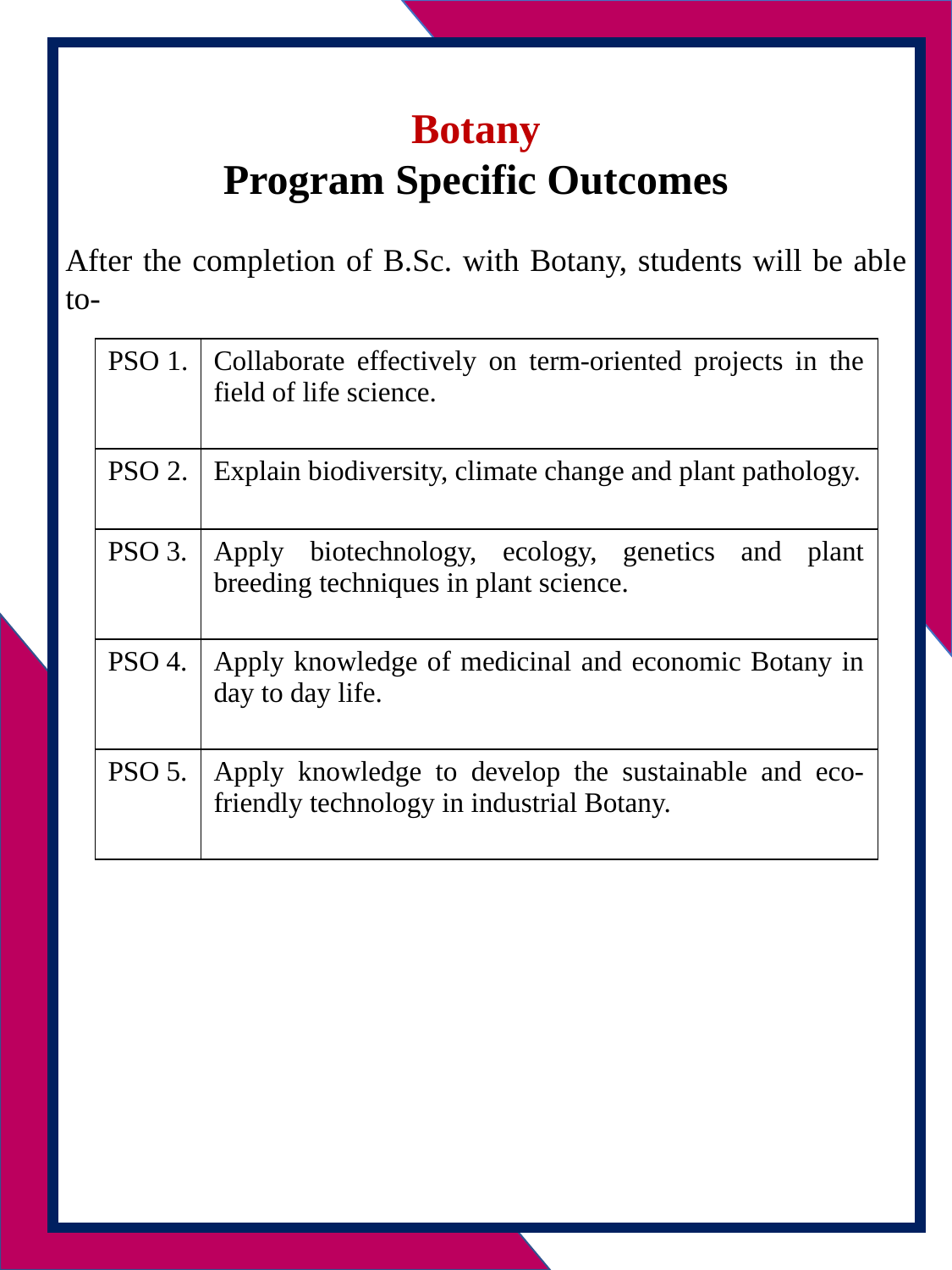

After the completion of B.Sc. with Botany, students will be able to-

Botany
Program Specific Outcomes

| PSO 1. | Collaborate effectively on term-oriented projects in the field of life science. |
| --- | --- |
| PSO 2. | Explain biodiversity, climate change and plant pathology. |
| PSO 3. | Apply biotechnology, ecology, genetics and plant breeding techniques in plant science. |
| PSO 4. | Apply knowledge of medicinal and economic Botany in day to day life. |
| PSO 5. | Apply knowledge to develop the sustainable and eco-friendly technology in industrial Botany. |